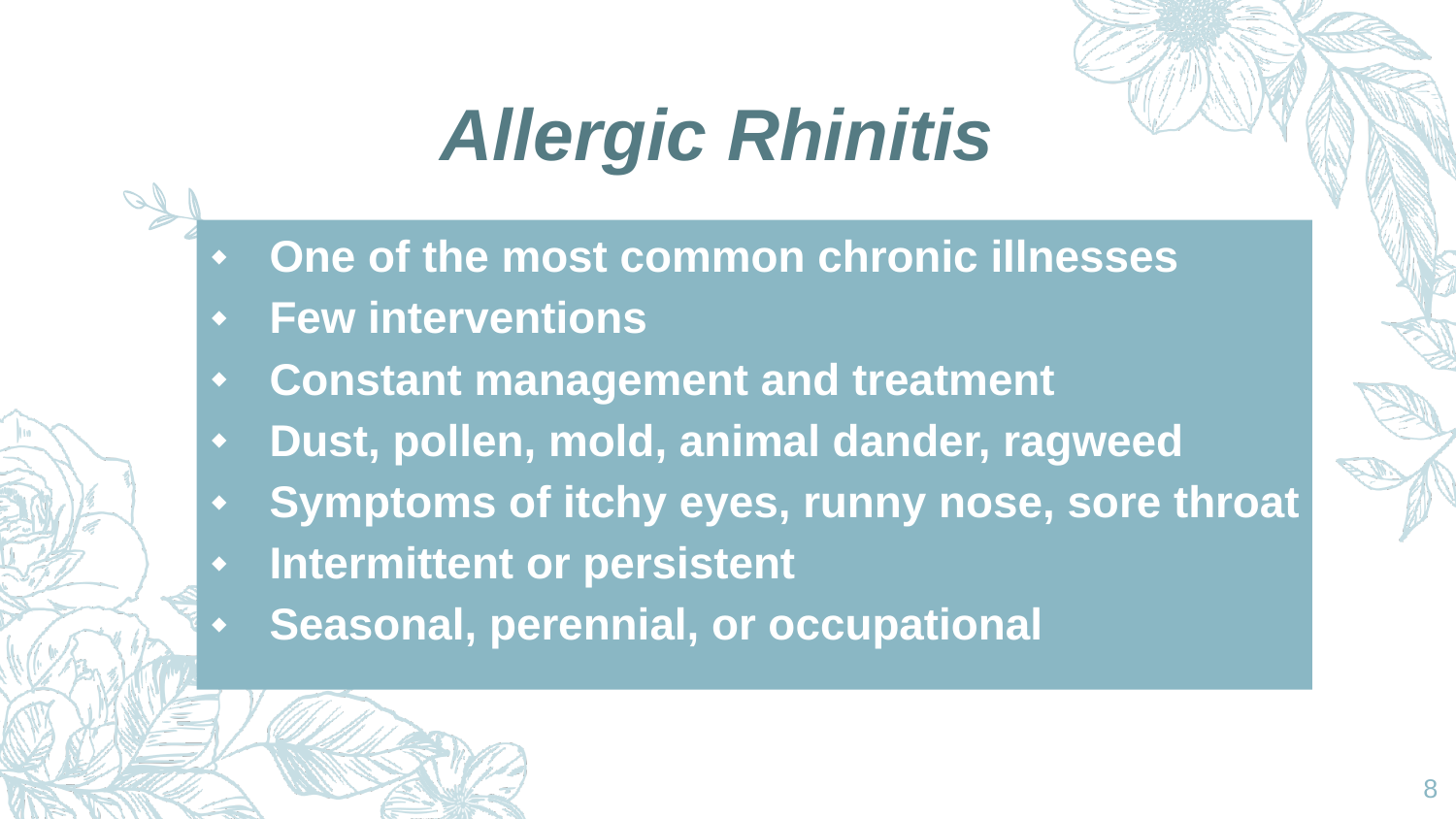

# Allergic Rhinitis
One of the most common chronic illnesses
Few interventions
Constant management and treatment
Dust, pollen, mold, animal dander, ragweed
Symptoms of itchy eyes, runny nose, sore throat
Intermittent or persistent
Seasonal, perennial, or occupational
8